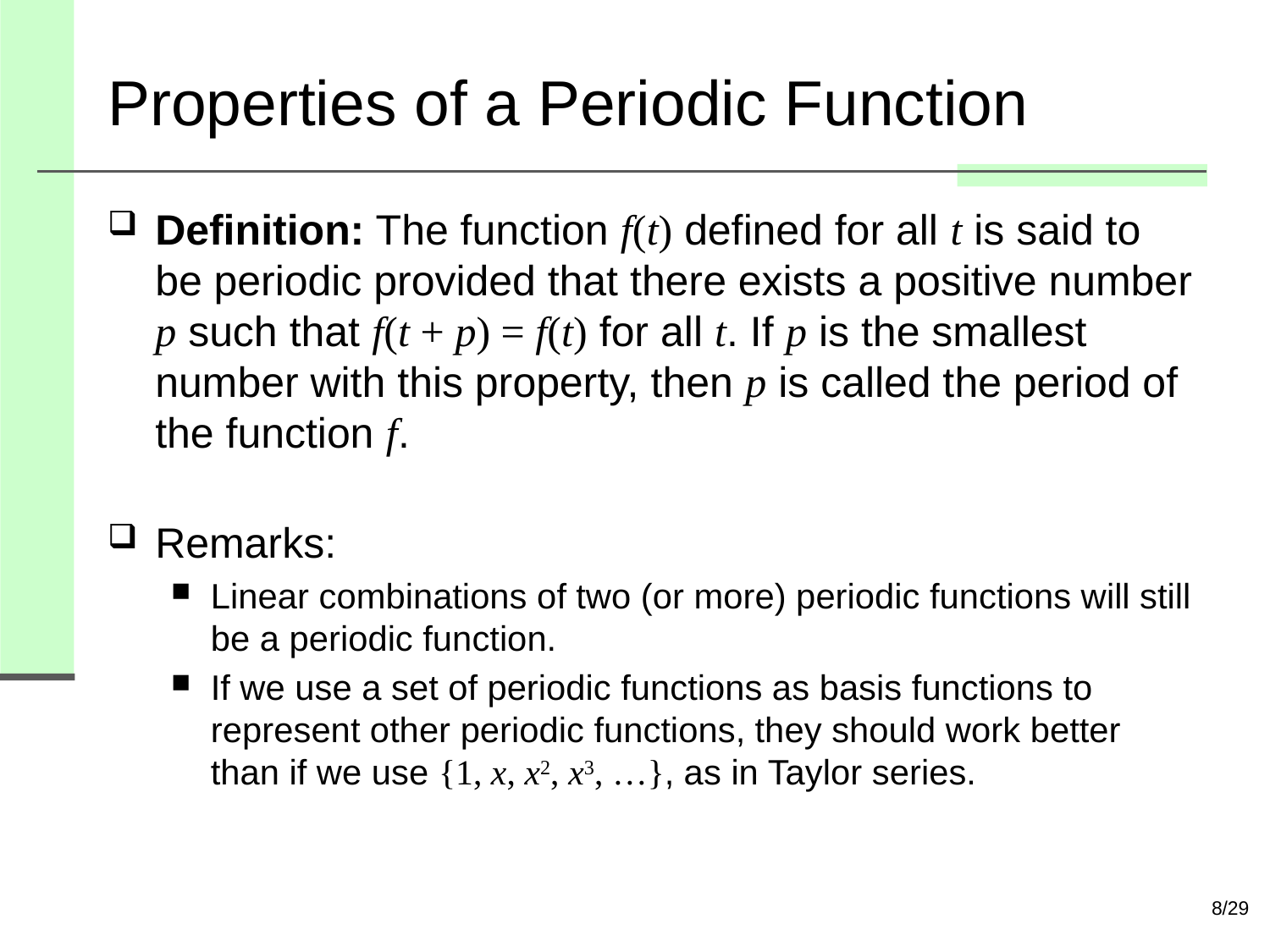

# Properties of a Periodic Function
Definition: The function f(t) defined for all t is said to be periodic provided that there exists a positive number p such that f(t + p) = f(t) for all t. If p is the smallest number with this property, then p is called the period of the function f.
Remarks:
Linear combinations of two (or more) periodic functions will still be a periodic function.
If we use a set of periodic functions as basis functions to represent other periodic functions, they should work better than if we use {1, x, x2, x3, …}, as in Taylor series.
8